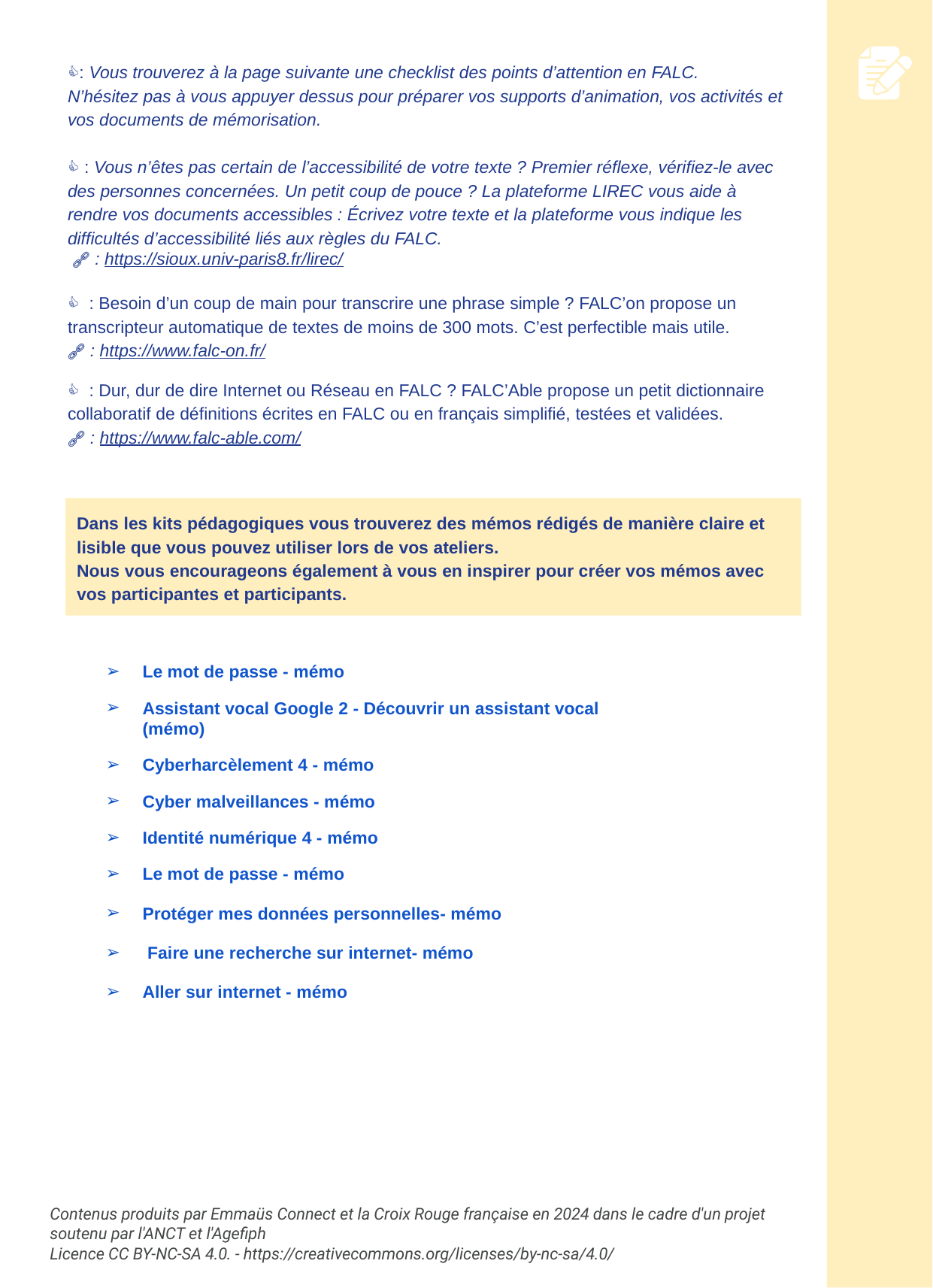

👍: Vous trouverez à la page suivante une checklist des points d’attention en FALC.
N’hésitez pas à vous appuyer dessus pour préparer vos supports d’animation, vos activités et vos documents de mémorisation.

👍 : Vous n’êtes pas certain de l’accessibilité de votre texte ? Premier réflexe, vérifiez-le avec des personnes concernées. Un petit coup de pouce ? La plateforme LIREC vous aide à rendre vos documents accessibles : Écrivez votre texte et la plateforme vous indique les difficultés d’accessibilité liés aux règles du FALC.
 🔗 : https://sioux.univ-paris8.fr/lirec/

👍  : Besoin d’un coup de main pour transcrire une phrase simple ? FALC’on propose un transcripteur automatique de textes de moins de 300 mots. C’est perfectible mais utile.
🔗 : https://www.falc-on.fr/
👍  : Dur, dur de dire Internet ou Réseau en FALC ? FALC’Able propose un petit dictionnaire collaboratif de définitions écrites en FALC ou en français simplifié, testées et validées.
🔗 : https://www.falc-able.com/

Dans les kits pédagogiques vous trouverez des mémos rédigés de manière claire et lisible que vous pouvez utiliser lors de vos ateliers.
Nous vous encourageons également à vous en inspirer pour créer vos mémos avec vos participantes et participants.
Le mot de passe - mémo
Assistant vocal Google 2 - Découvrir un assistant vocal (mémo)
Cyberharcèlement 4 - mémo
Cyber malveillances - mémo
Identité numérique 4 - mémo
Le mot de passe - mémo
Protéger mes données personnelles- mémo
 Faire une recherche sur internet- mémo
Aller sur internet - mémo